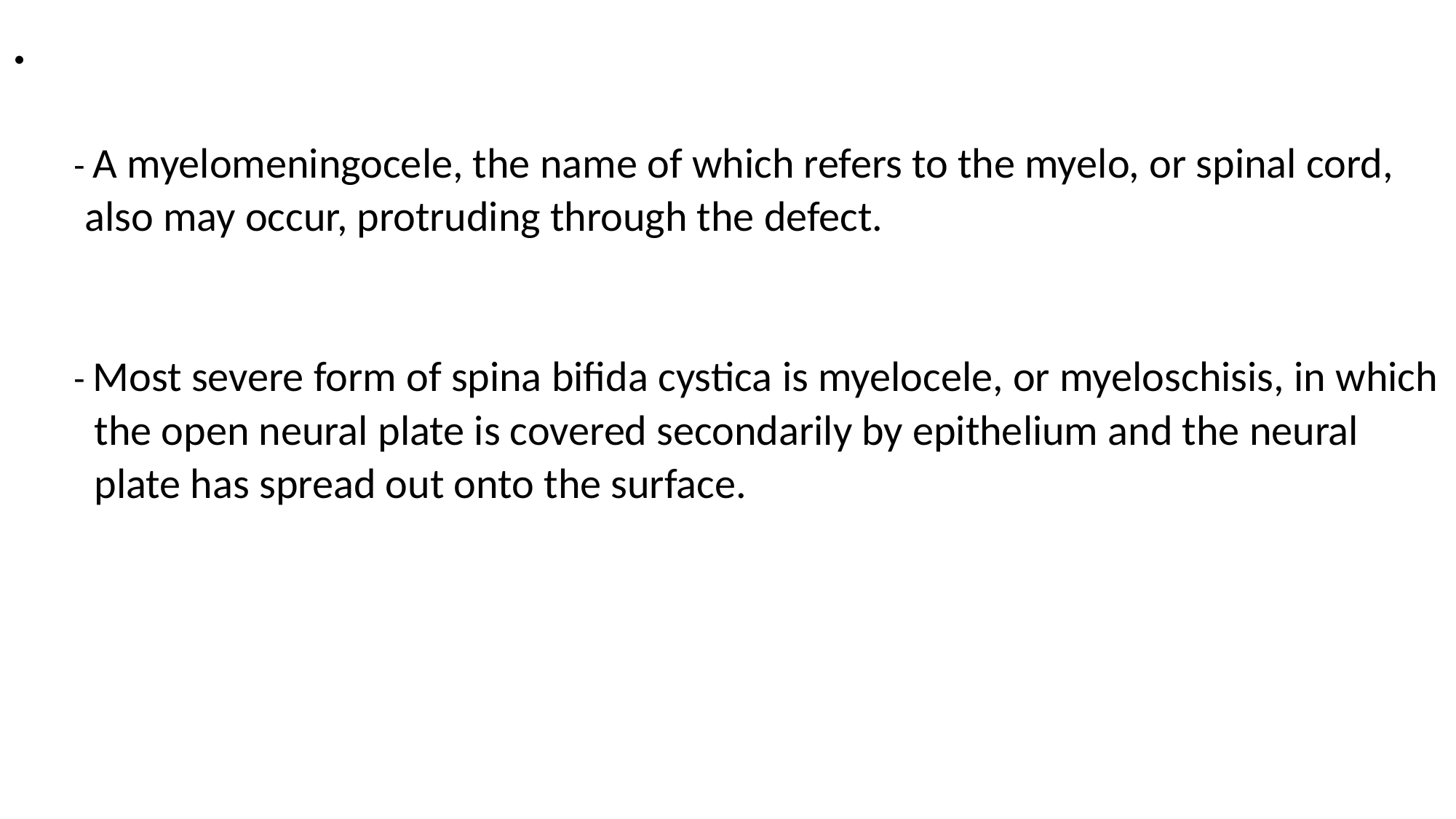

# .

 - A myelomeningocele, the name of which refers to the myelo, or spinal cord,
  also may occur, protruding through the defect.

 - Most severe form of spina bifida cystica is myelocele, or myeloschisis, in which
   the open neural plate is covered secondarily by epithelium and the neural
   plate has spread out onto the surface.